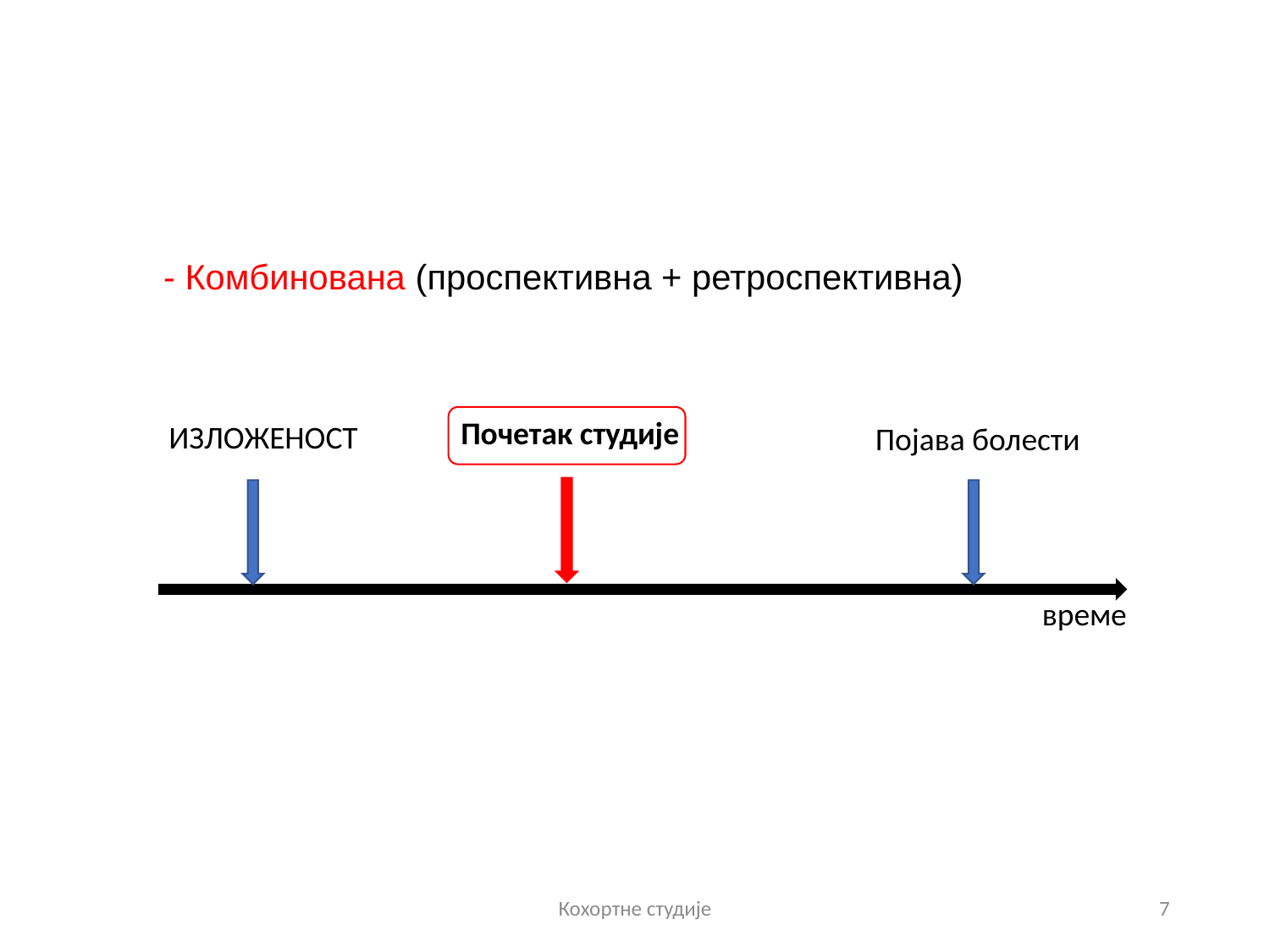

- Комбинована (проспективна + ретроспективна)

Почетак студије

ИЗЛОЖЕНОСТ
Појава болести

време
Кохортне студије
7